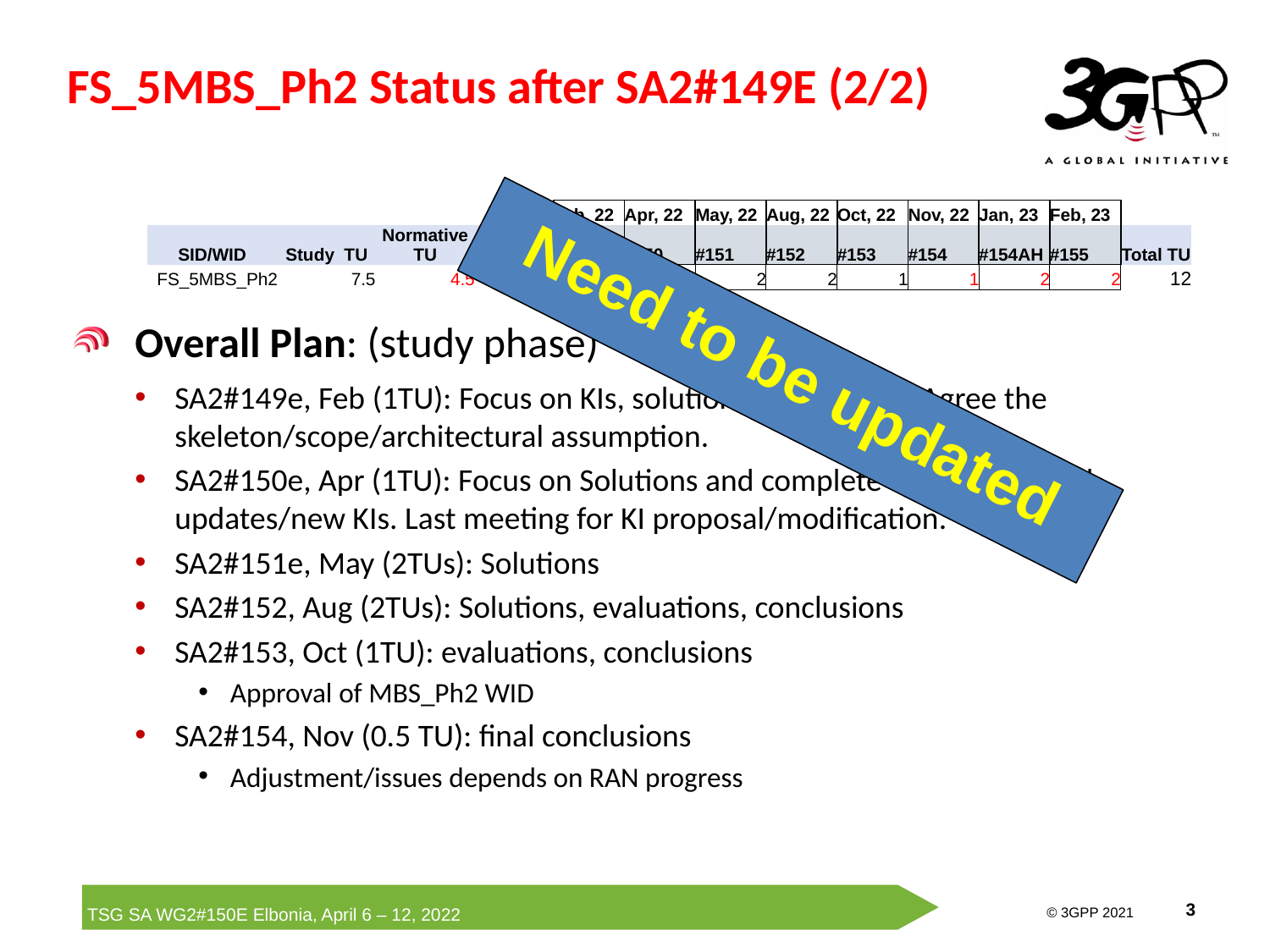

# FS_5MBS_Ph2 Status after SA2#149E (2/2)
|  |  |  |  | Feb, 22 | Apr, 22 | May, 22 | Aug, 22 | Oct, 22 | Nov, 22 | Jan, 23 | Feb, 23 |  |
| --- | --- | --- | --- | --- | --- | --- | --- | --- | --- | --- | --- | --- |
| SID/WID | Study TU | Normative TU | Total TU | #149 | #150 | #151 | #152 | #153 | #154 | #154AH | #155 | Total TU |
| FS\_5MBS\_Ph2 | 7.5 | 4.5 | 12 | 1 | 1 | 2 | 2 | 1 | 1 | 2 | 2 | 12 |
Overall Plan: (study phase)
SA2#149e, Feb (1TU): Focus on KIs, solutions are allowed. Agree the skeleton/scope/architectural assumption.
SA2#150e, Apr (1TU): Focus on Solutions and complete all KIs. Potential updates/new KIs. Last meeting for KI proposal/modification.
SA2#151e, May (2TUs): Solutions
SA2#152, Aug (2TUs): Solutions, evaluations, conclusions
SA2#153, Oct (1TU): evaluations, conclusions
Approval of MBS_Ph2 WID
SA2#154, Nov (0.5 TU): final conclusions
Adjustment/issues depends on RAN progress
Need to be updated